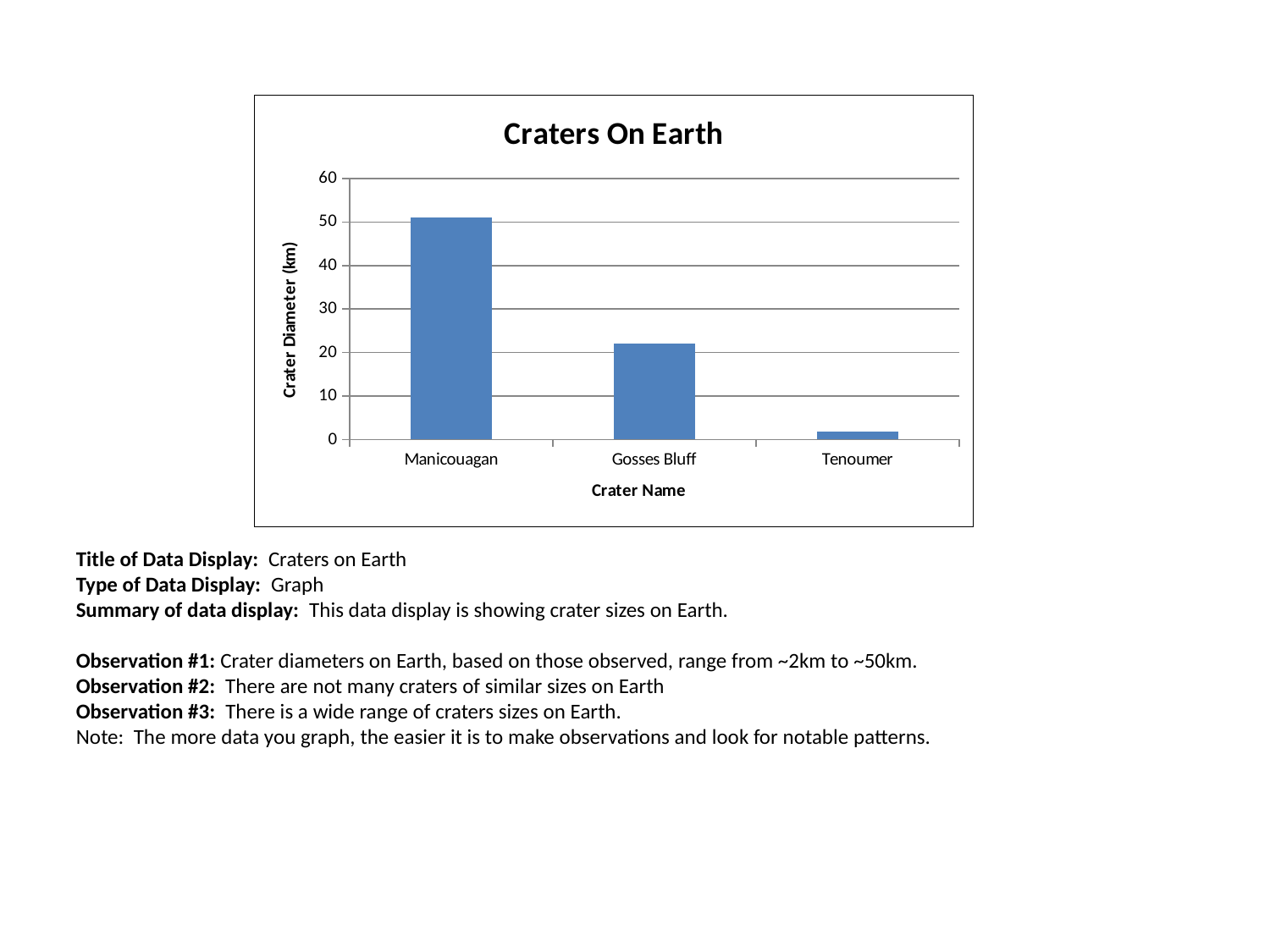

### Chart: Craters On Earth

| Category |  |
|---|---|
| Manicouagan | 51.0 |
| Gosses Bluff | 22.0 |
| Tenoumer | 1.9000000000000001 |
Title of Data Display:  Craters on Earth
Type of Data Display:  Graph
Summary of data display:  This data display is showing crater sizes on Earth.

Observation #1: Crater diameters on Earth, based on those observed, range from ~2km to ~50km.
Observation #2:  There are not many craters of similar sizes on Earth
Observation #3:  There is a wide range of craters sizes on Earth.
Note:  The more data you graph, the easier it is to make observations and look for notable patterns.